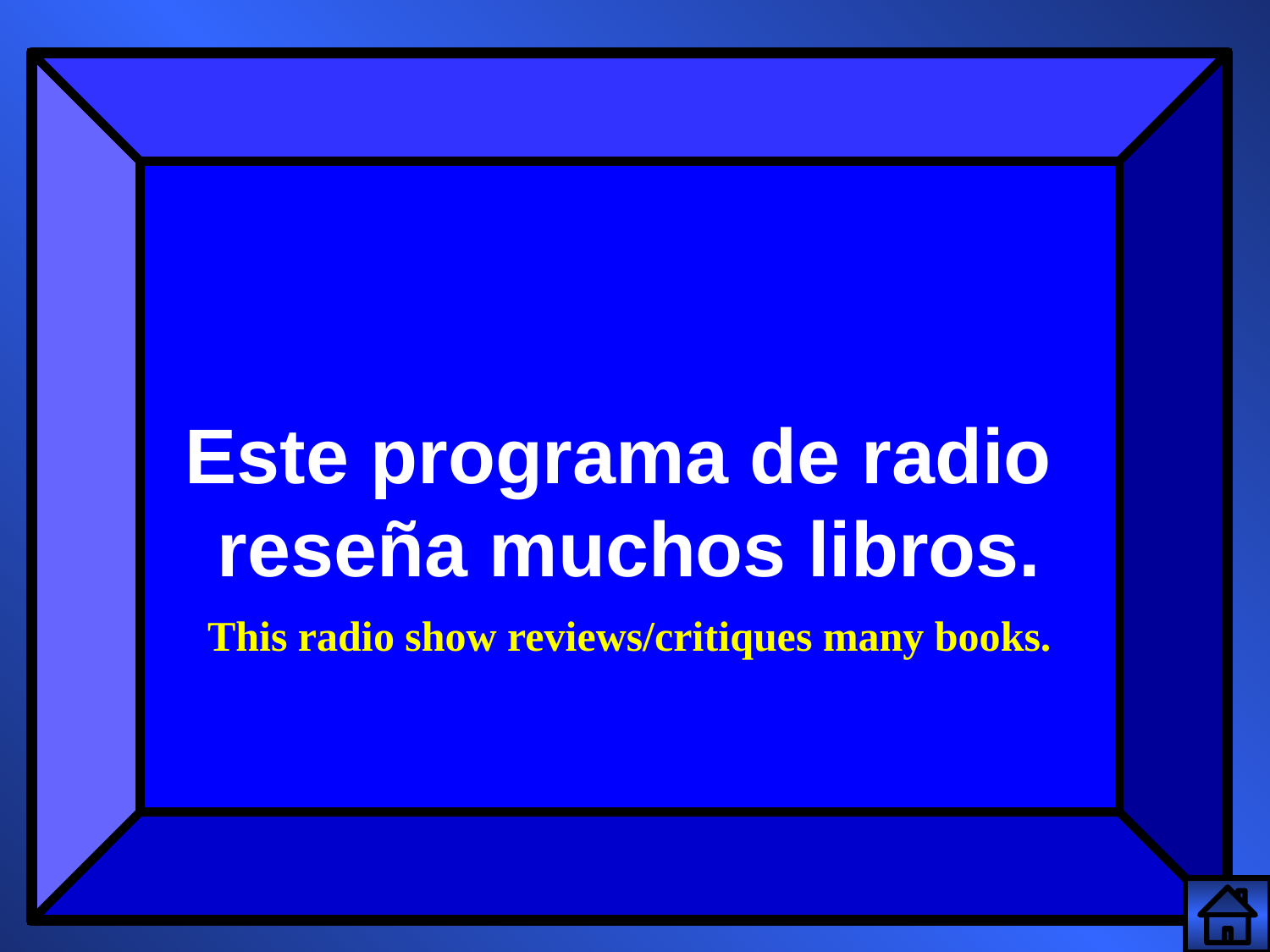

Este programa de radio
reseña muchos libros.

This radio show reviews/critiques many books.